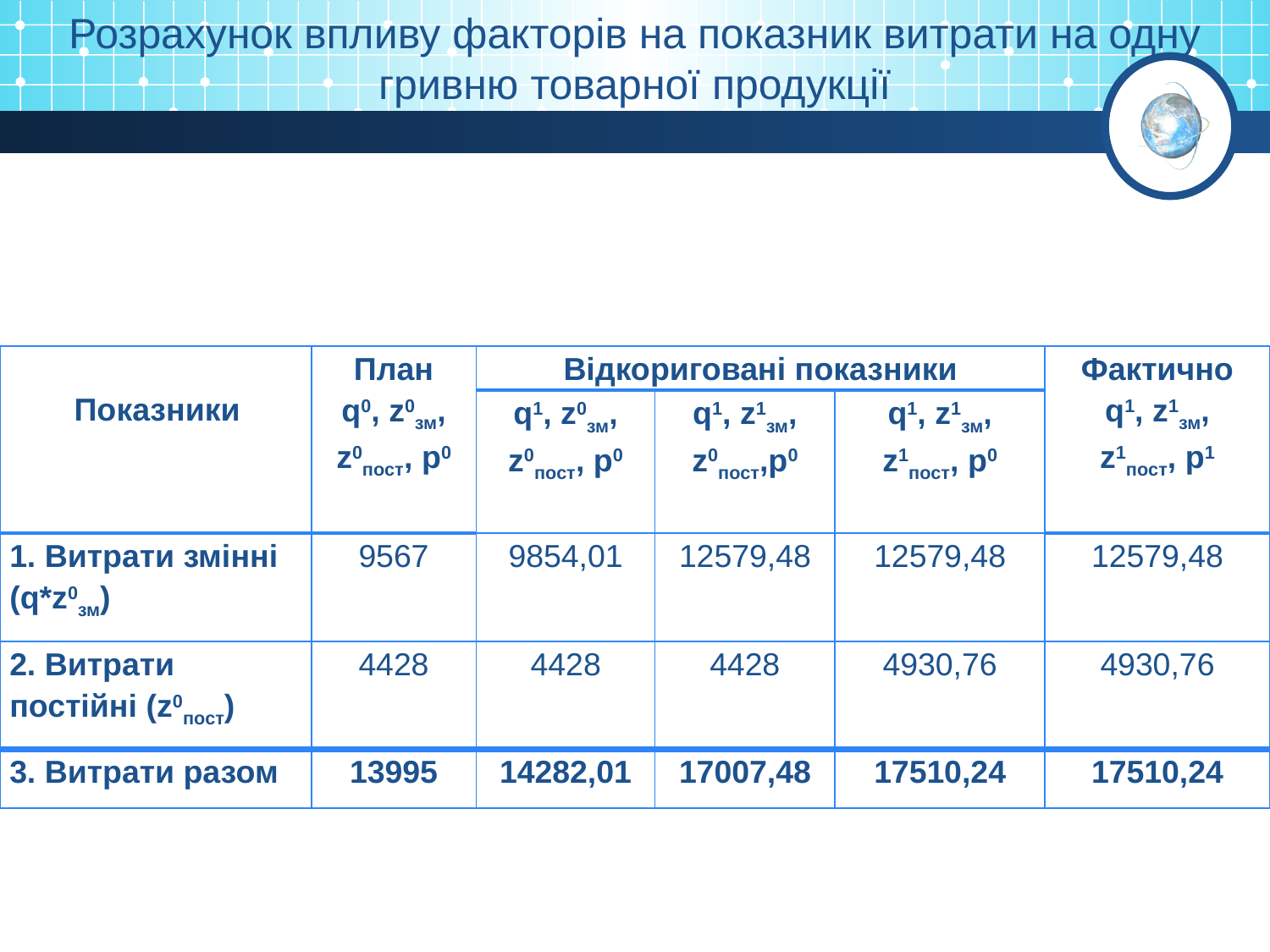

Розрахунок впливу факторів на показник витрати на одну гривню товарної продукції
| Показники | План q0, z0зм, z0пост, p0 | Відкориговані показники |  |  | Фактично q1, z1зм, z1пост, p1 |
| --- | --- | --- | --- | --- | --- |
|  |  | q1, z0зм, z0пост, p0 | q1, z1зм, z0пост,p0 | q1, z1зм, z1пост, p0 |  |
| 1. Витрати змінні (q\*z0зм) | 9567 | 9854,01 | 12579,48 | 12579,48 | 12579,48 |
| 2. Витрати постійні (z0пост) | 4428 | 4428 | 4428 | 4930,76 | 4930,76 |
| 3. Витрати разом | 13995 | 14282,01 | 17007,48 | 17510,24 | 17510,24 |